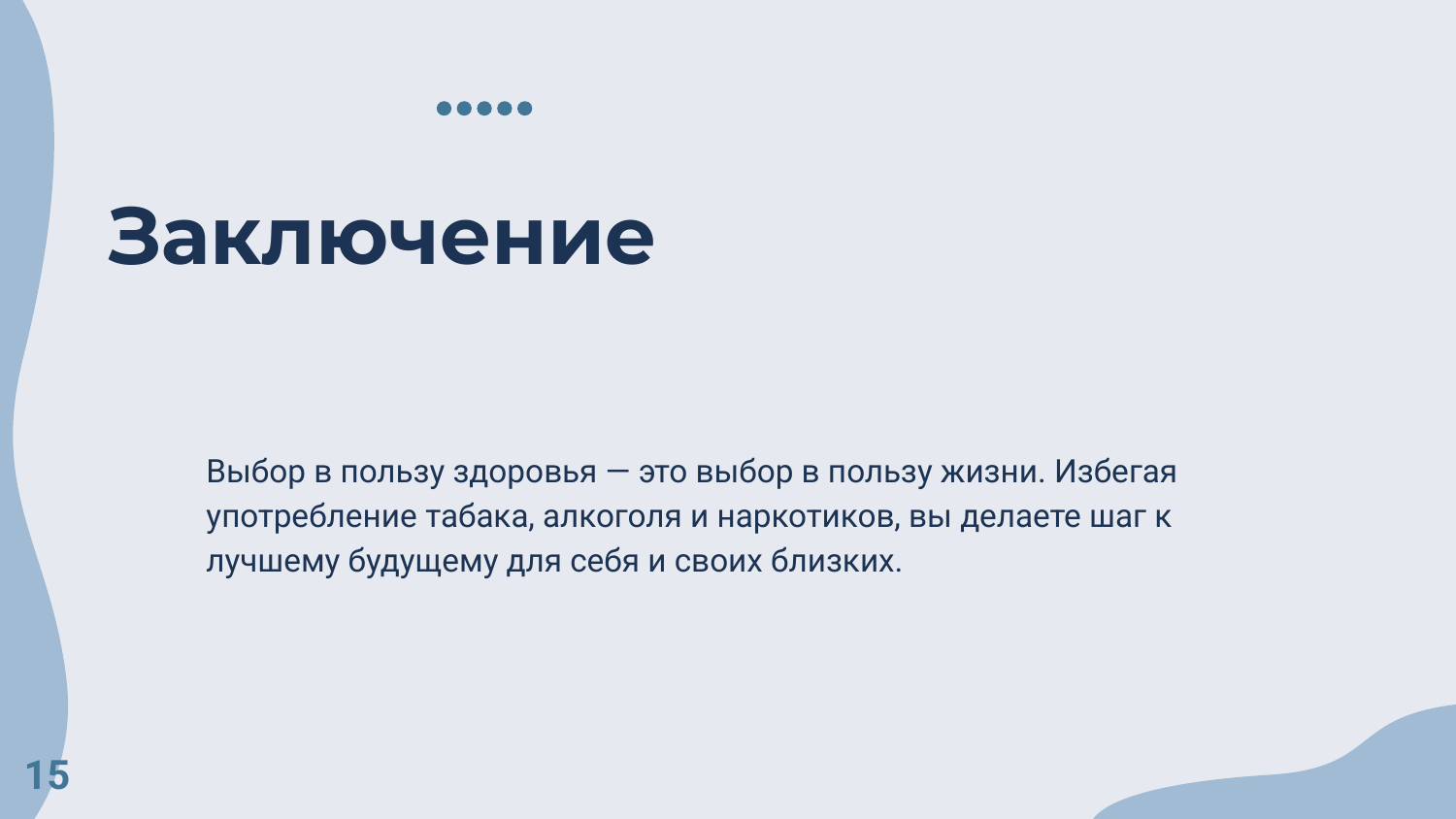

# Заключение

Выбор в пользу здоровья — это выбор в пользу жизни. Избегая употребление табака, алкоголя и наркотиков, вы делаете шаг к лучшему будущему для себя и своих близких.
15